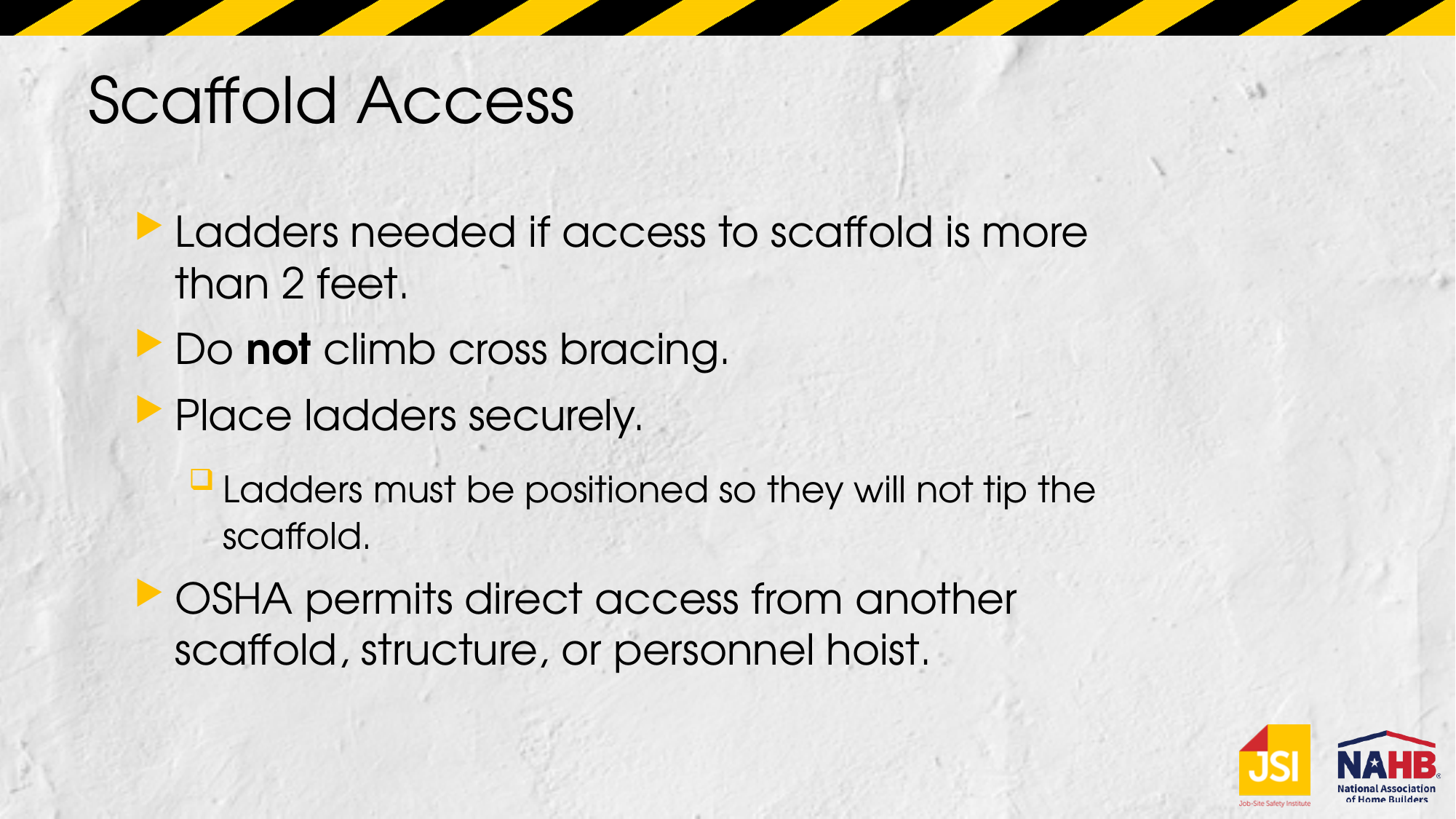

# Scaffold Access
Ladders needed if access to scaffold is more than 2 feet.
Do not climb cross bracing.
Place ladders securely.
Ladders must be positioned so they will not tip the scaffold.
OSHA permits direct access from another scaffold, structure, or personnel hoist.